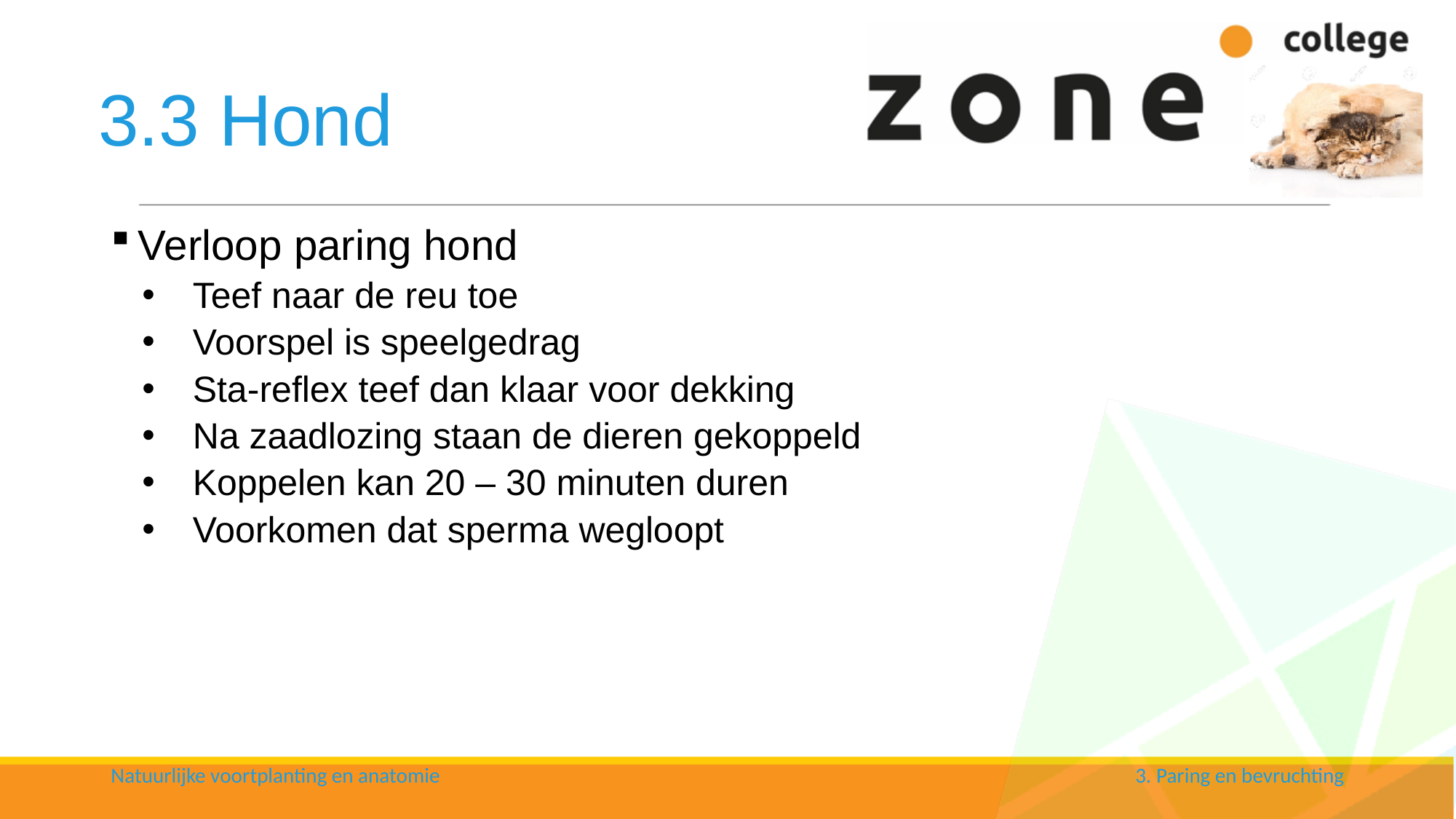

# 3.3 Hond
Verloop paring hond
Teef naar de reu toe
Voorspel is speelgedrag
Sta-reflex teef dan klaar voor dekking
Na zaadlozing staan de dieren gekoppeld
Koppelen kan 20 – 30 minuten duren
Voorkomen dat sperma wegloopt

Natuurlijke voortplanting en anatomie
3. Paring en bevruchting